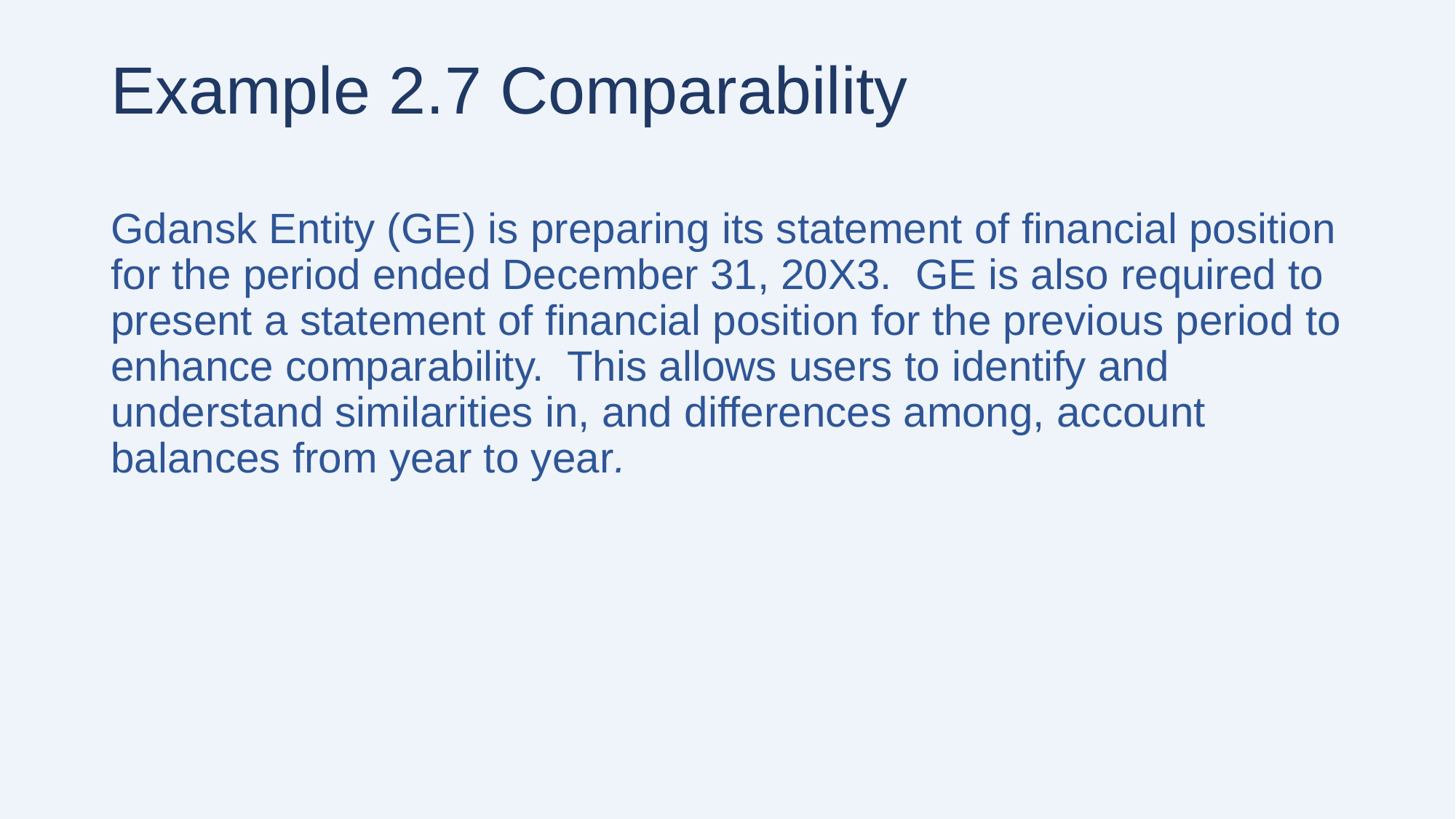

# Example 2.7 Comparability
Gdansk Entity (GE) is preparing its statement of financial position for the period ended December 31, 20X3.  GE is also required to present a statement of financial position for the previous period to enhance comparability.  This allows users to identify and understand similarities in, and differences among, account balances from year to year.

25